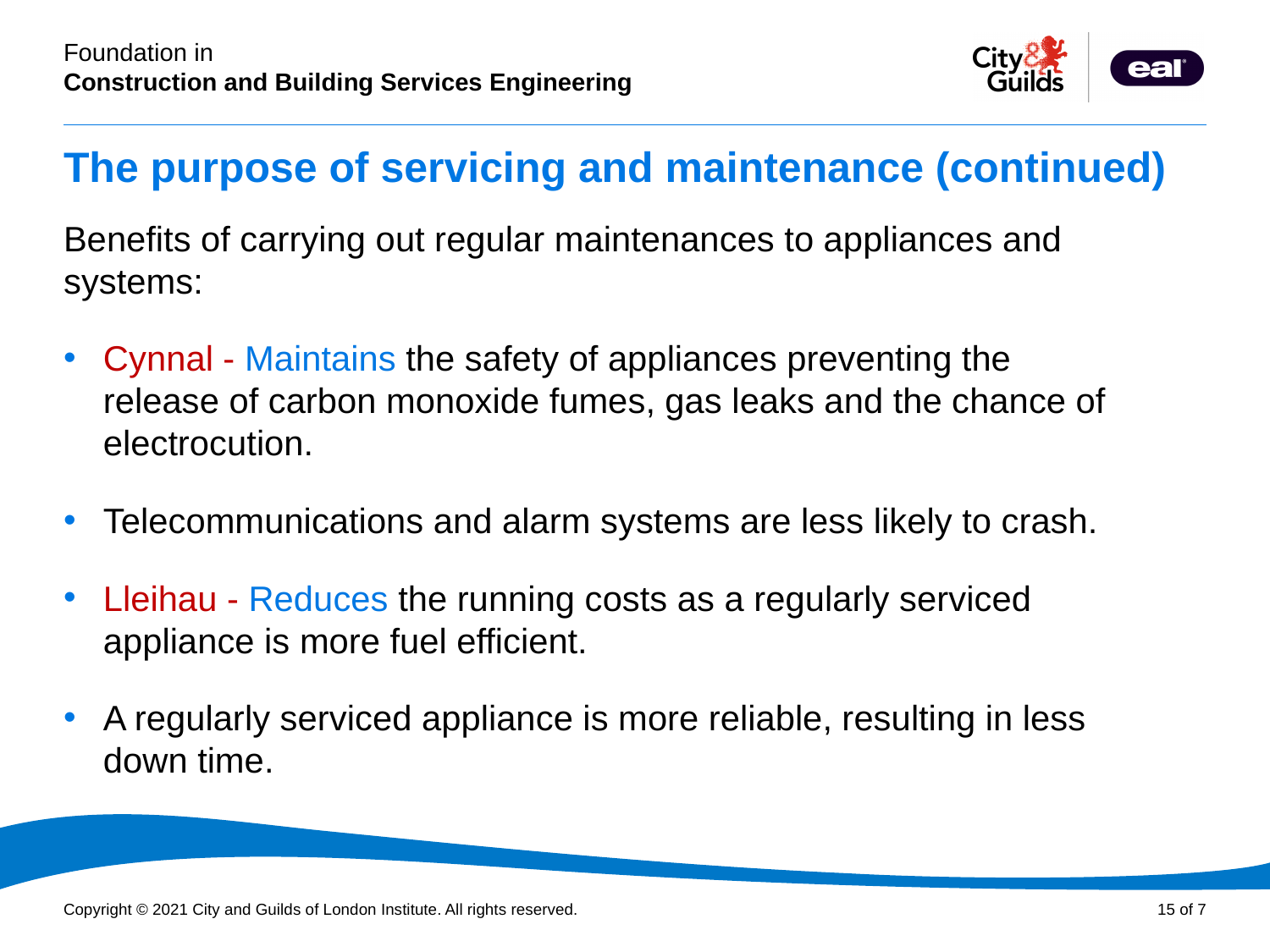

# The purpose of servicing and maintenance (continued)
Benefits of carrying out regular maintenances to appliances and systems:
Cynnal - Maintains the safety of appliances preventing the release of carbon monoxide fumes, gas leaks and the chance of electrocution.
Telecommunications and alarm systems are less likely to crash.
Lleihau - Reduces the running costs as a regularly serviced appliance is more fuel efficient.
A regularly serviced appliance is more reliable, resulting in less down time.